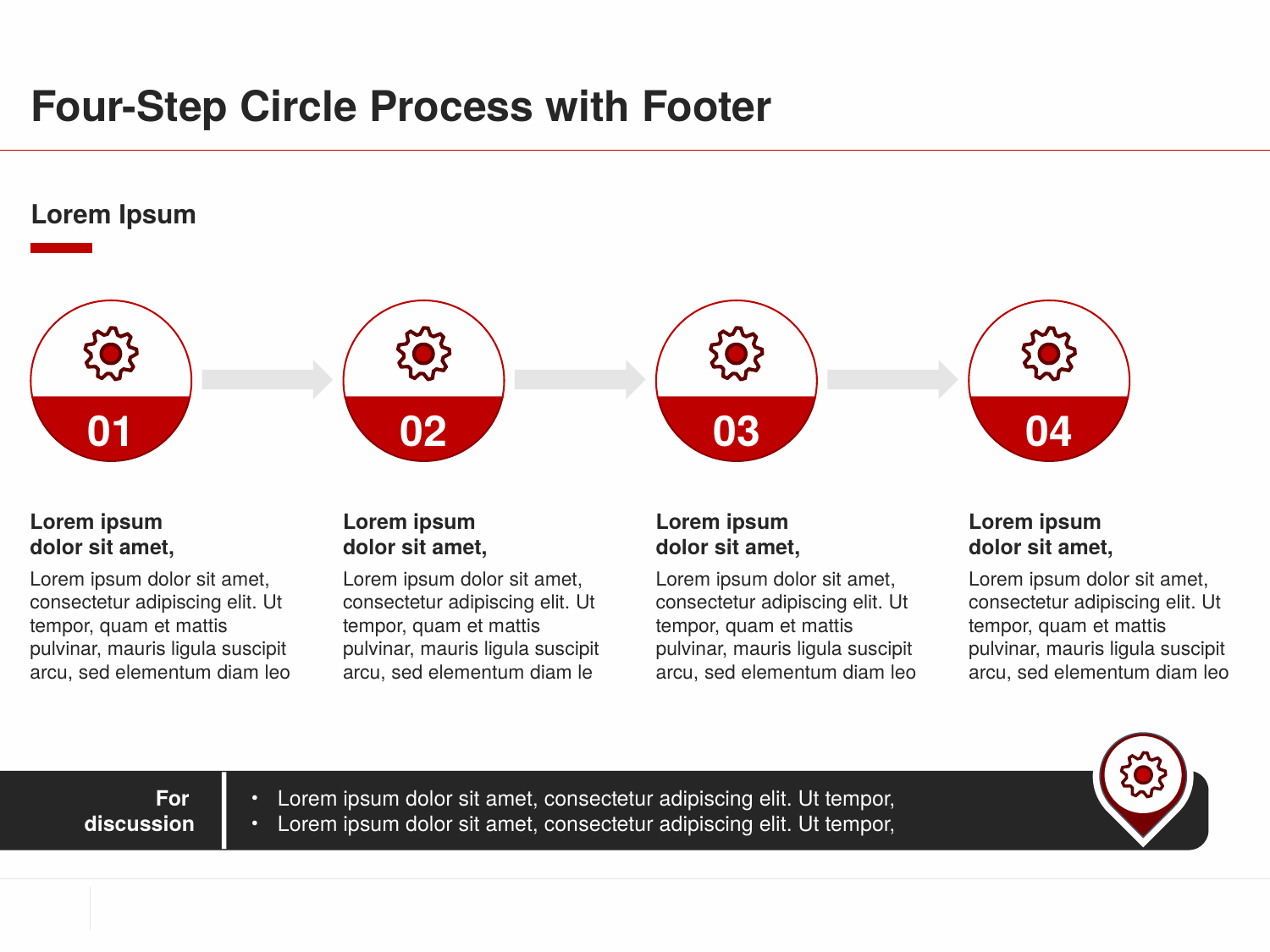

# Four-Step Circle Process with Footer
Lorem Ipsum

01

02

03

04

Lorem ipsum
dolor sit amet,
Lorem ipsum
dolor sit amet,
Lorem ipsum
dolor sit amet,
Lorem ipsum
dolor sit amet,
Lorem ipsum dolor sit amet,
consectetur adipiscing elit. Ut tempor, quam et mattis pulvinar, mauris ligula suscipit arcu, sed elementum diam leo
Lorem ipsum dolor sit amet,
consectetur adipiscing elit. Ut tempor, quam et mattis pulvinar, mauris ligula suscipit arcu, sed elementum diam le
Lorem ipsum dolor sit amet,
consectetur adipiscing elit. Ut tempor, quam et mattis pulvinar, mauris ligula suscipit arcu, sed elementum diam leo
Lorem ipsum dolor sit amet,
consectetur adipiscing elit. Ut tempor, quam et mattis pulvinar, mauris ligula suscipit arcu, sed elementum diam leo

For
discussion

Lorem ipsum dolor sit amet, consectetur adipiscing elit. Ut tempor,
Lorem ipsum dolor sit amet, consectetur adipiscing elit. Ut tempor,